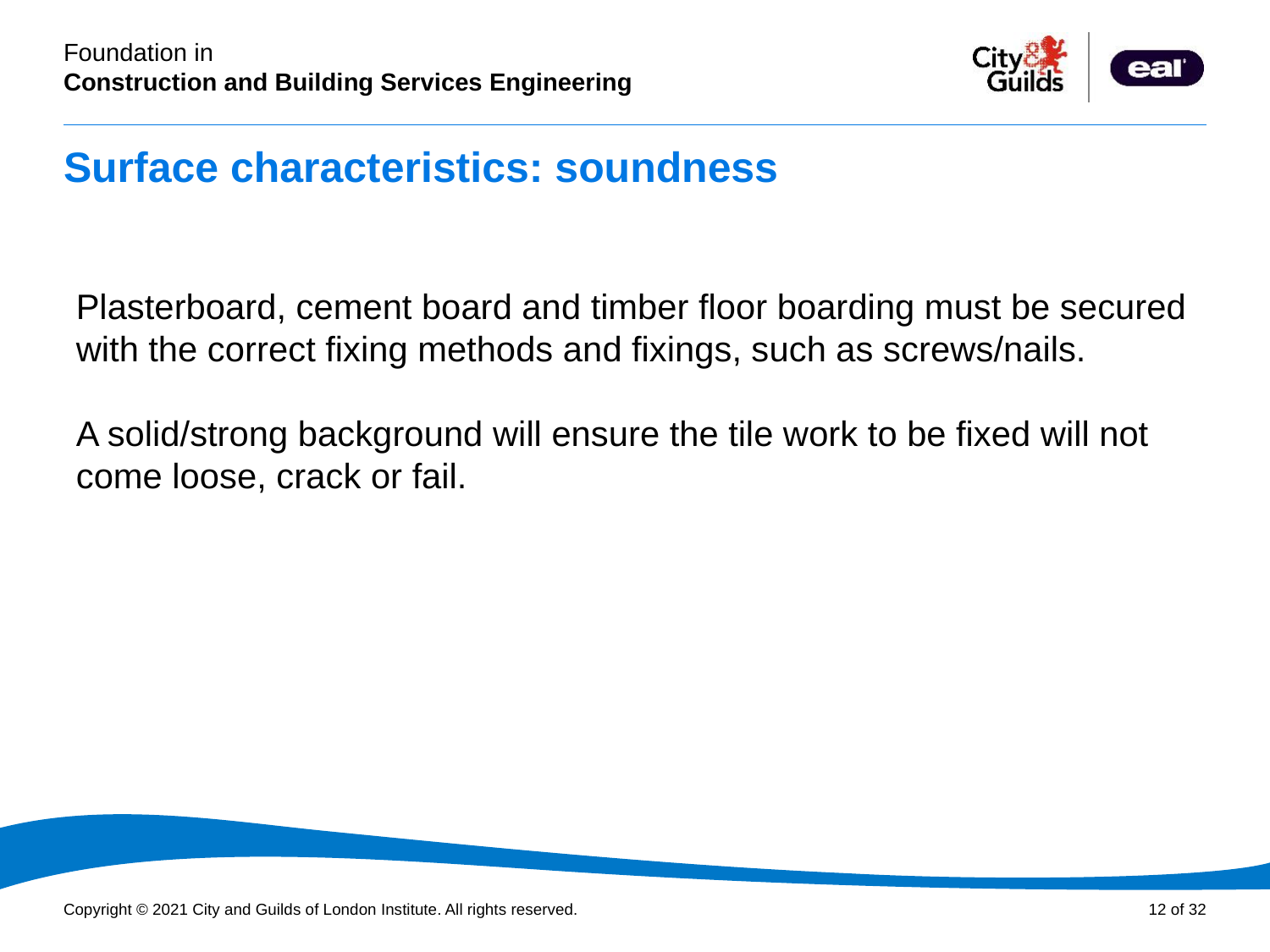

# Surface characteristics: soundness

Plasterboard, cement board and timber floor boarding must be secured with the correct fixing methods and fixings, such as screws/nails.

A solid/strong background will ensure the tile work to be fixed will not come loose, crack or fail.